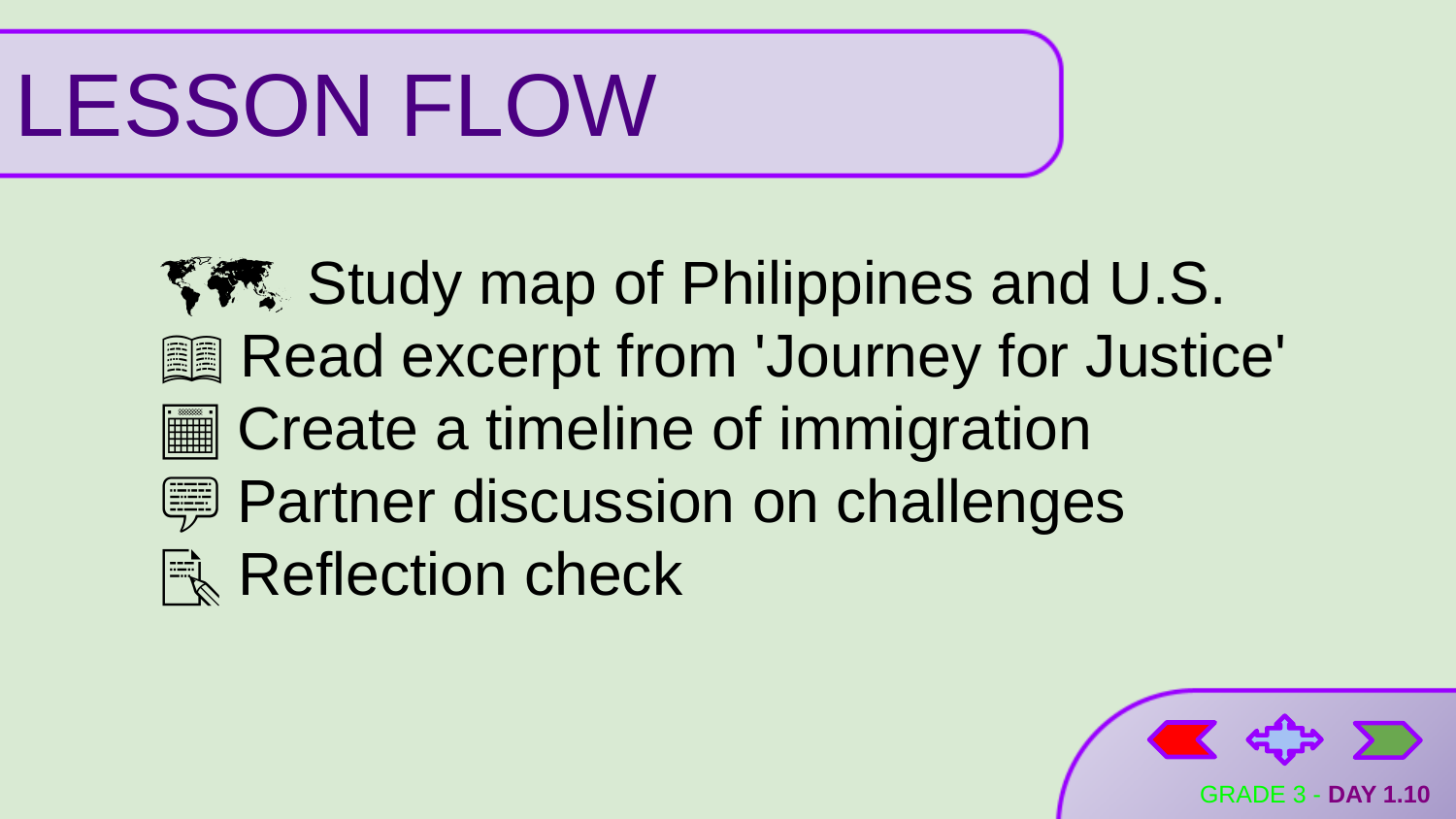

# LESSON FLOW

🗺️ Study map of Philippines and U.S.
📖 Read excerpt from 'Journey for Justice'
📅 Create a timeline of immigration
💬 Partner discussion on challenges
📝 Reflection check

GRADE 3 - DAY 1.10